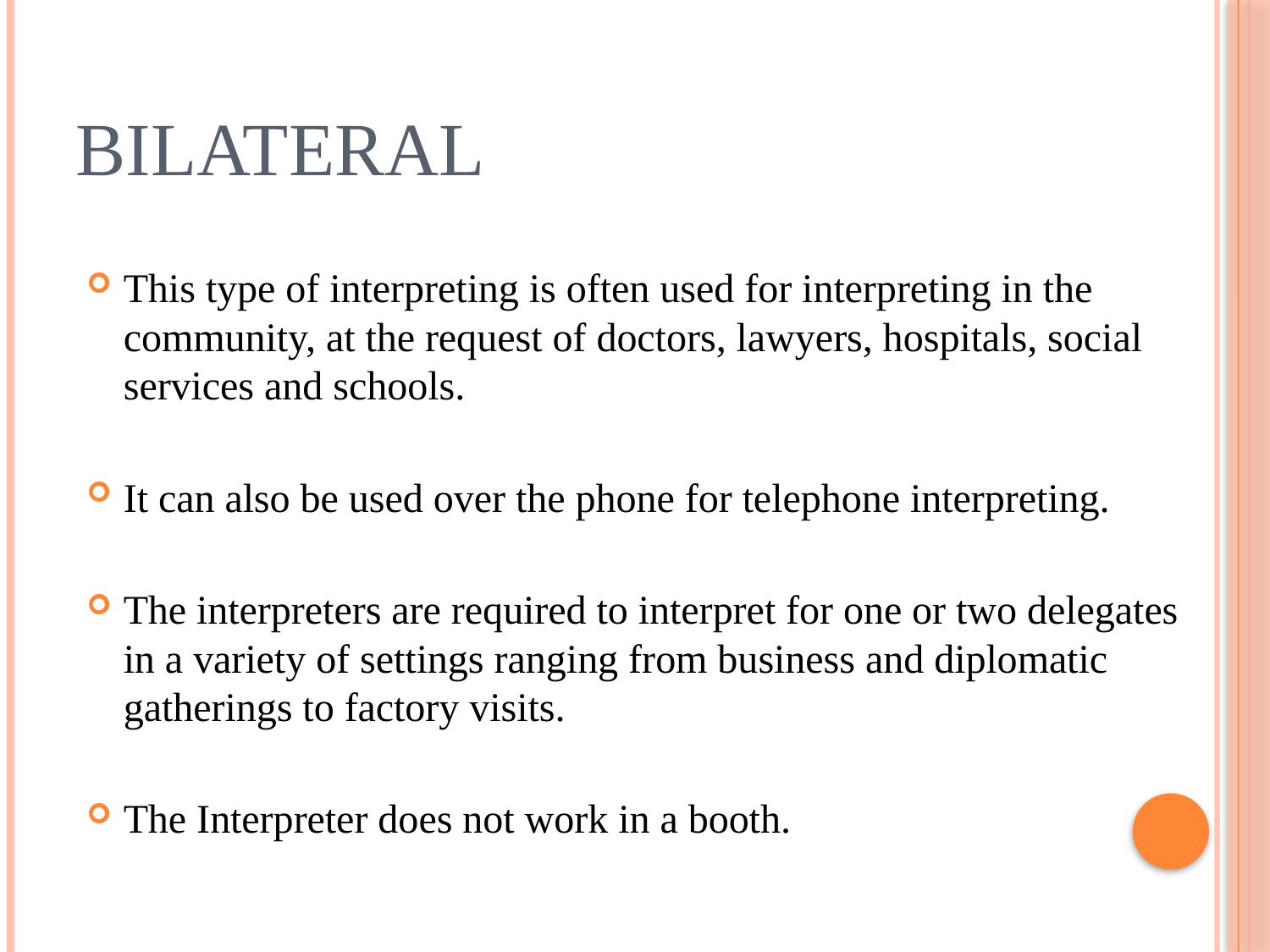

# Bilateral

This type of interpreting is often used for interpreting in the community, at the request of doctors, lawyers, hospitals, social services and schools.

It can also be used over the phone for telephone interpreting.

The interpreters are required to interpret for one or two delegates in a variety of settings ranging from business and diplomatic gatherings to factory visits.

The Interpreter does not work in a booth.